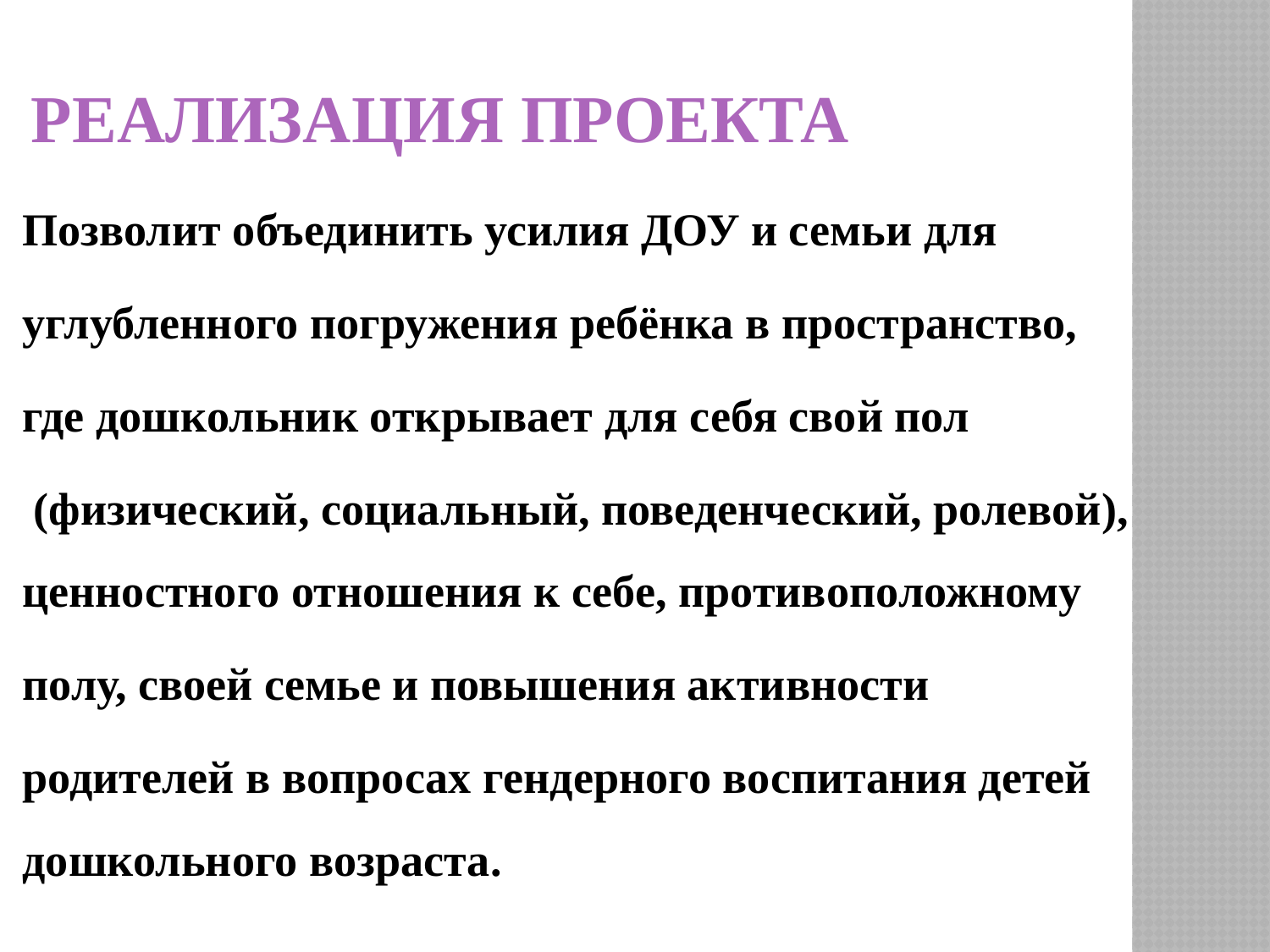

# Реализация проекта
Позволит объединить усилия ДОУ и семьи для
углубленного погружения ребёнка в пространство,
где дошкольник открывает для себя свой пол
 (физический, социальный, поведенческий, ролевой), ценностного отношения к себе, противоположному
полу, своей семье и повышения активности
родителей в вопросах гендерного воспитания детей дошкольного возраста.